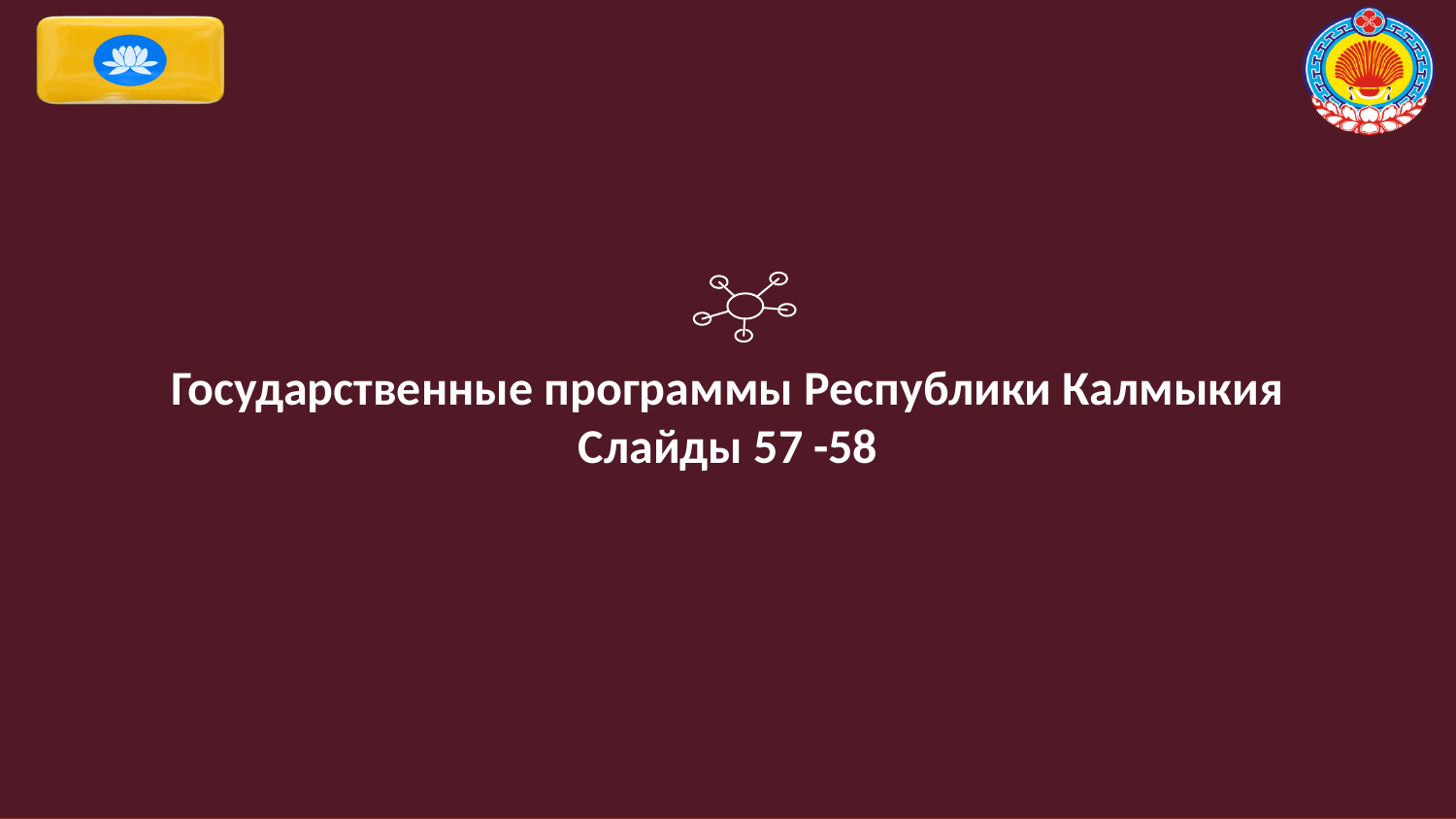

# Государственные программы Республики Калмыкия Слайды 57 -58